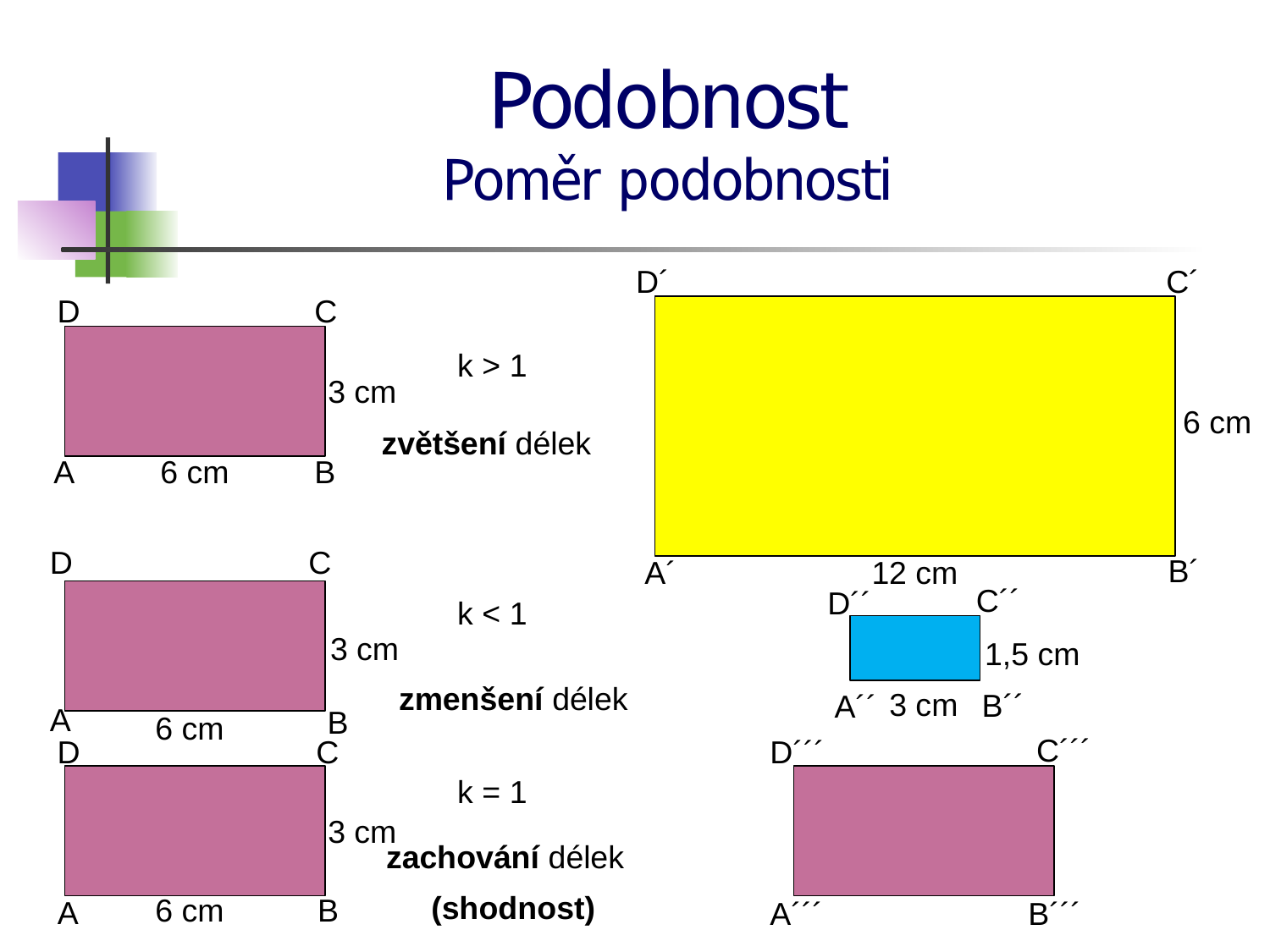

# Podobnost Poměr podobnosti
D´
C´
D
C

k > 1
3 cm
6 cm
zvětšení délek
A
6 cm
B
D
C
B´
A´
12 cm
C´´
D´´

k < 1

3 cm
1,5 cm
zmenšení délek
3 cm
B´´
A´´
A
B
6 cm
C´´´
D
C
D´´´
k = 1

3 cm
zachování délek
(shodnost)
6 cm
B
A
A´´´
B´´´